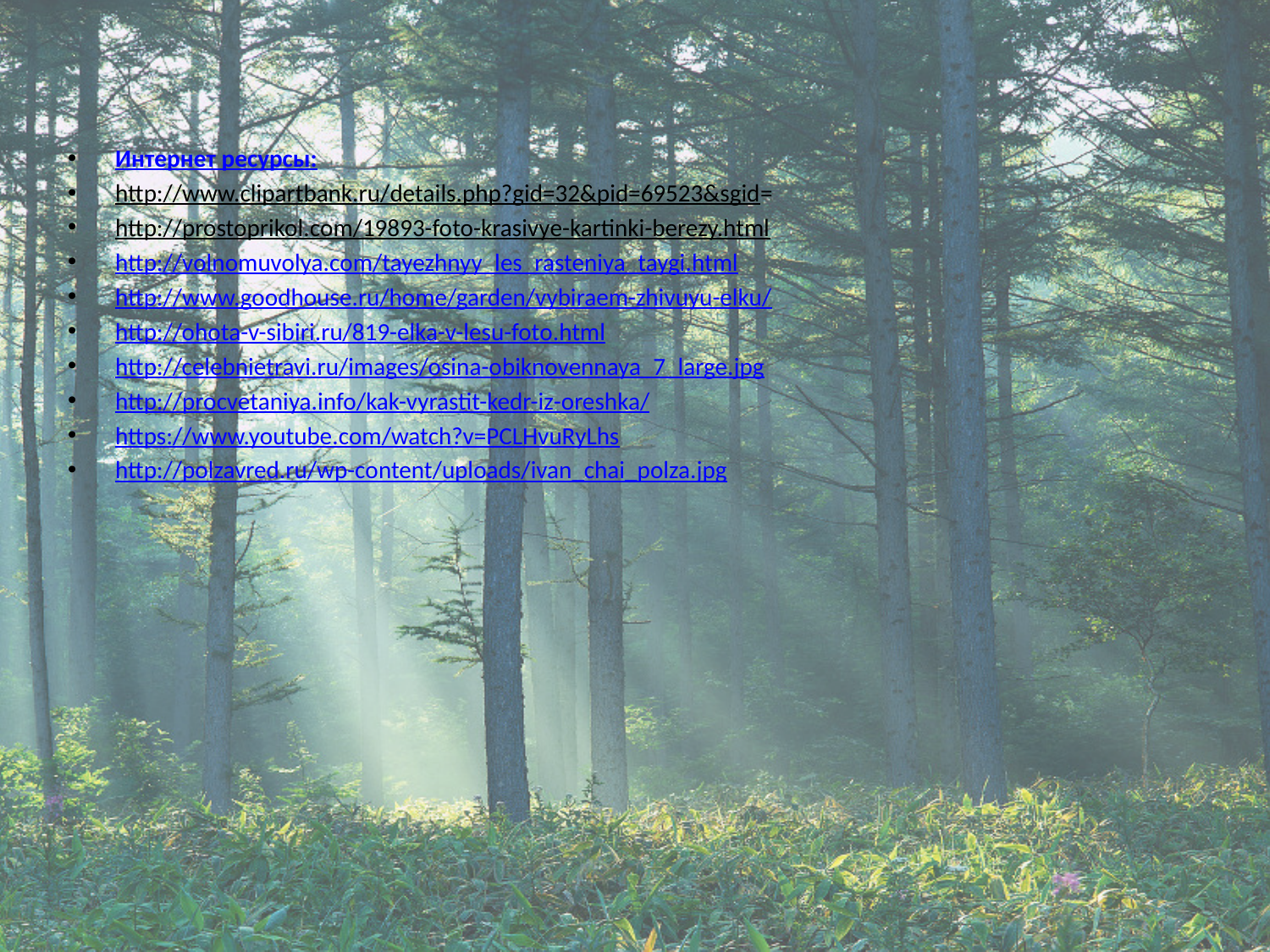

Интернет ресурсы:
http://www.clipartbank.ru/details.php?gid=32&pid=69523&sgid=
http://prostoprikol.com/19893-foto-krasivye-kartinki-berezy.html
http://volnomuvolya.com/tayezhnyy_les_rasteniya_taygi.html
http://www.goodhouse.ru/home/garden/vybiraem-zhivuyu-elku/
http://ohota-v-sibiri.ru/819-elka-v-lesu-foto.html
http://celebnietravi.ru/images/osina-obiknovennaya_7_large.jpg
http://procvetaniya.info/kak-vyrastit-kedr-iz-oreshka/
https://www.youtube.com/watch?v=PCLHvuRyLhs
http://polzavred.ru/wp-content/uploads/ivan_chai_polza.jpg